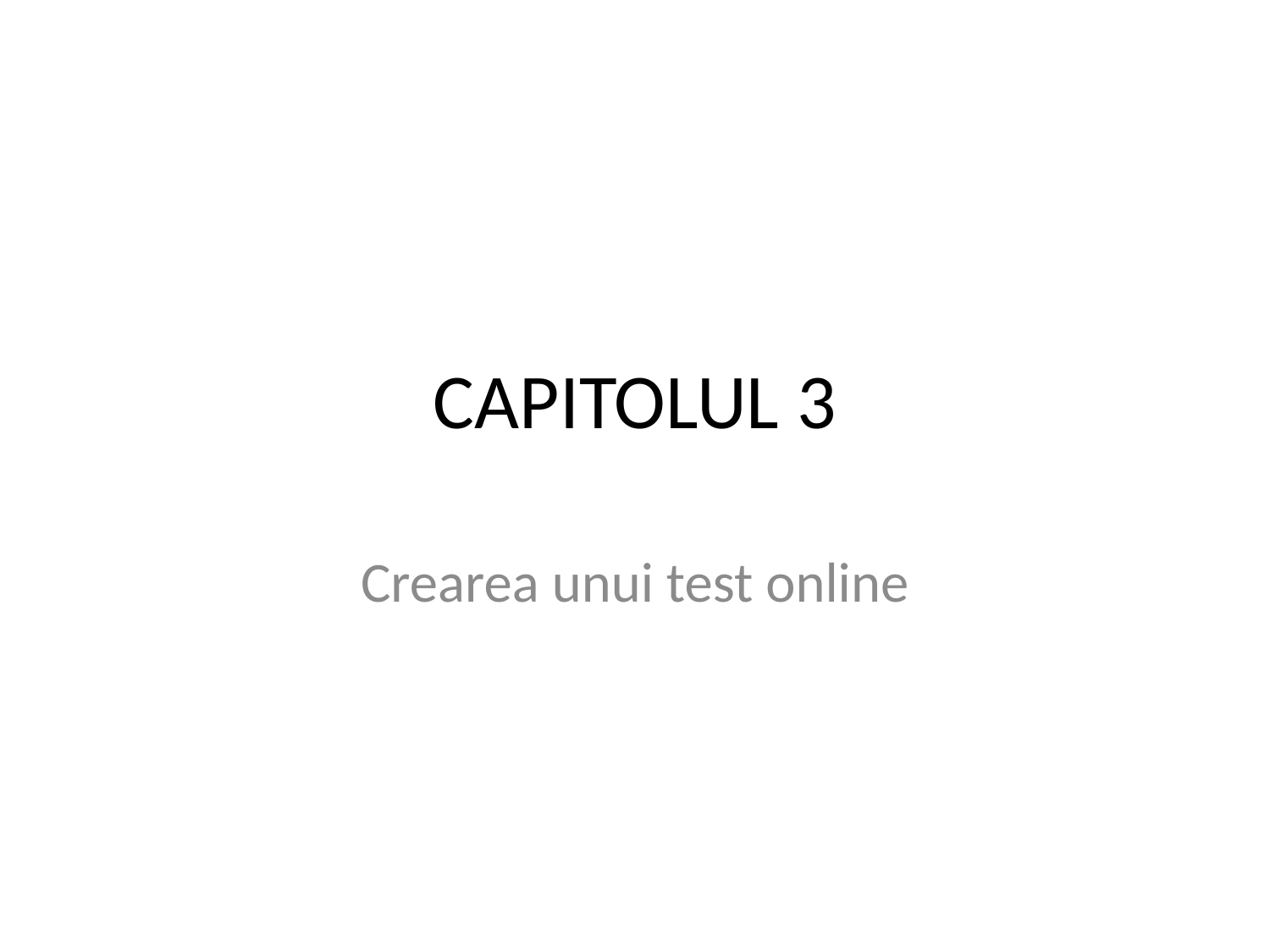

# CAPITOLUL 3
Crearea unui test online